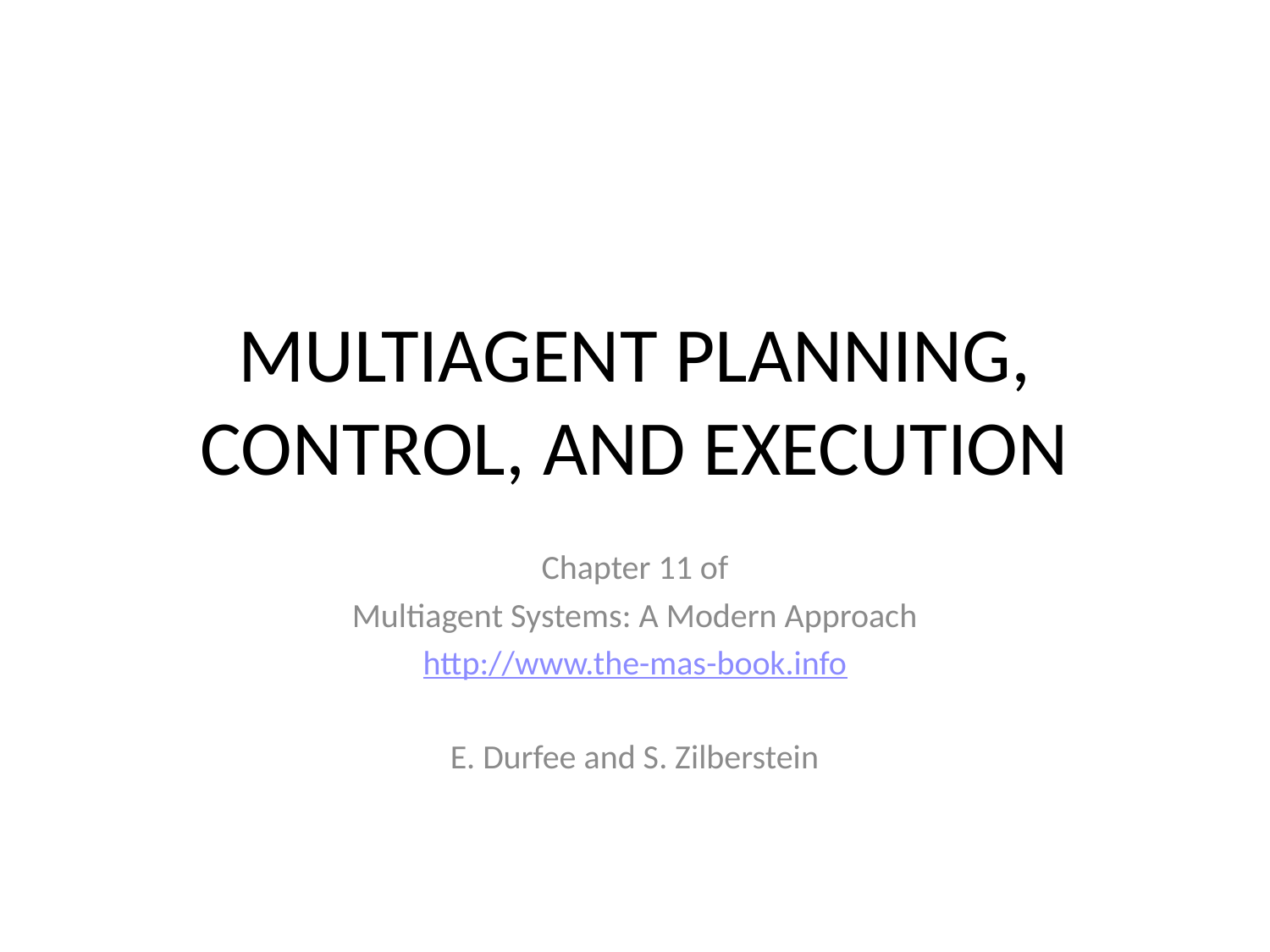

# MULTIAGENT PLANNING, CONTROL, AND EXECUTION
Chapter 11 of
Multiagent Systems: A Modern Approach
http://www.the-mas-book.info

E. Durfee and S. Zilberstein